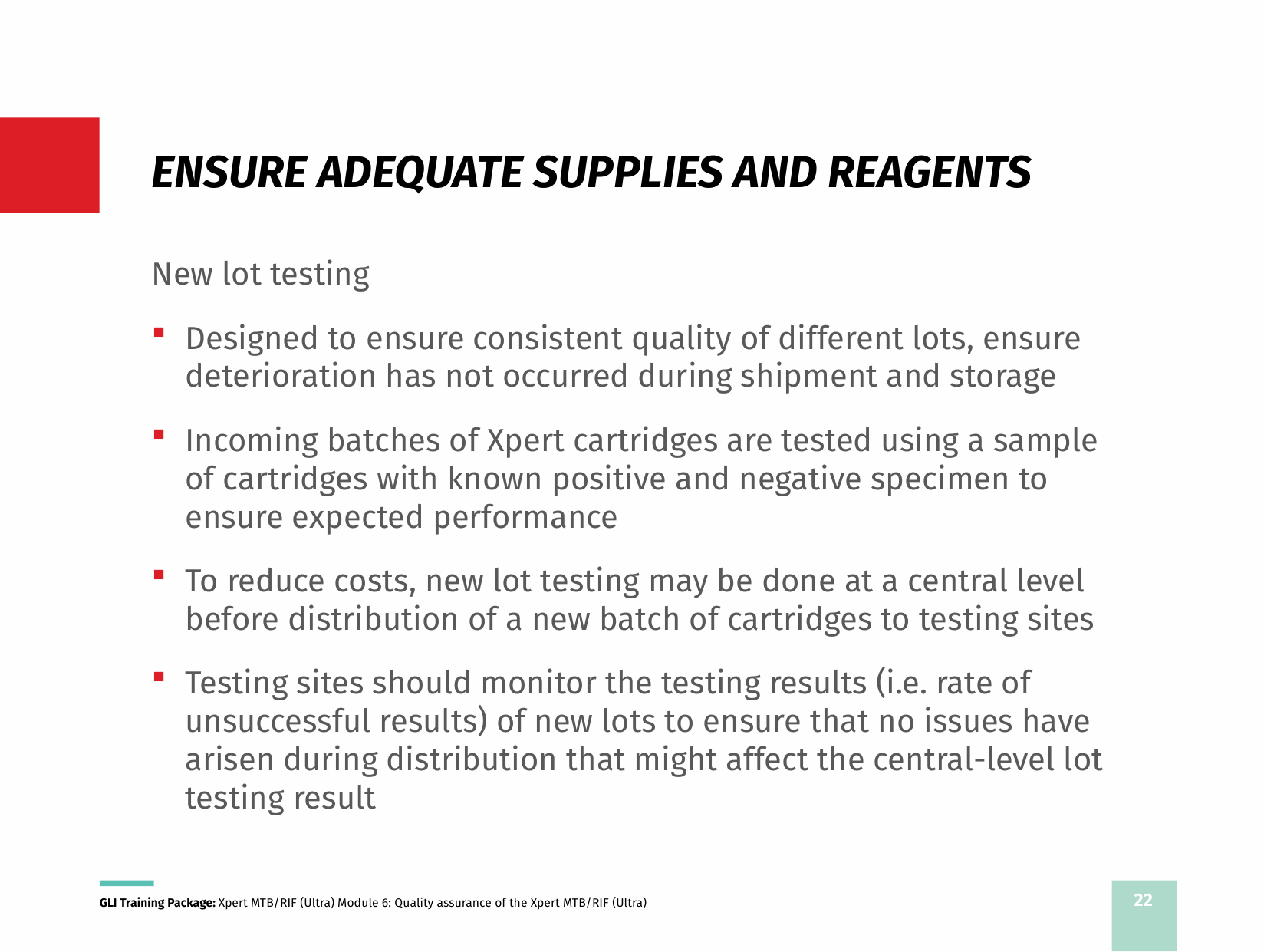

# ENSURE ADEQUATE SUPPLIES AND REAGENTS
New lot testing
Designed to ensure consistent quality of different lots, ensure deterioration has not occurred during shipment and storage
Incoming batches of Xpert cartridges are tested using a sample of cartridges with known positive and negative specimen to ensure expected performance
To reduce costs, new lot testing may be done at a central level before distribution of a new batch of cartridges to testing sites
Testing sites should monitor the testing results (i.e. rate of unsuccessful results) of new lots to ensure that no issues have arisen during distribution that might affect the central-level lot testing result